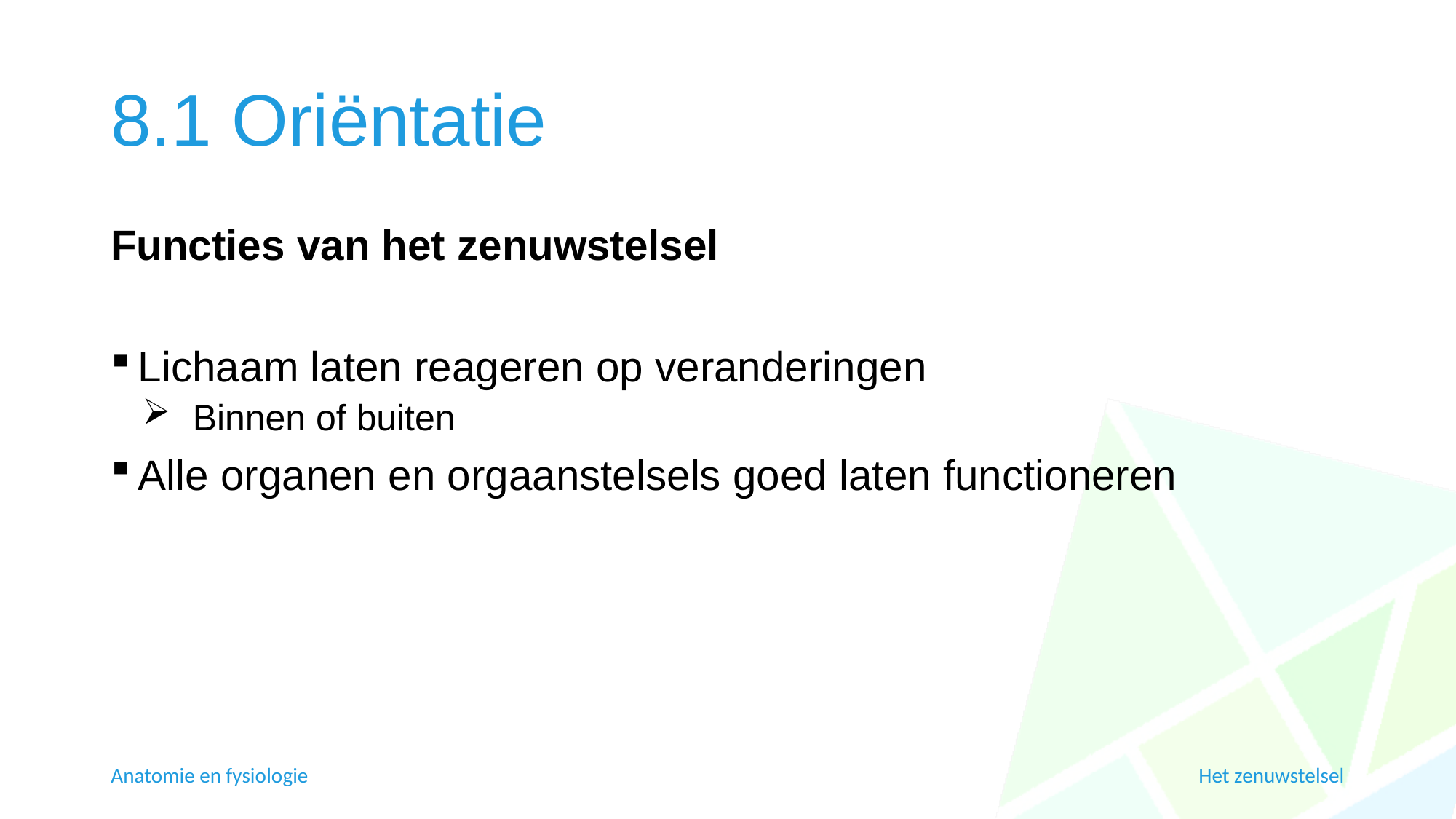

# 8.1 Oriëntatie
Functies van het zenuwstelsel

Lichaam laten reageren op veranderingen
Binnen of buiten
Alle organen en orgaanstelsels goed laten functioneren
Anatomie en fysiologie
Het zenuwstelsel